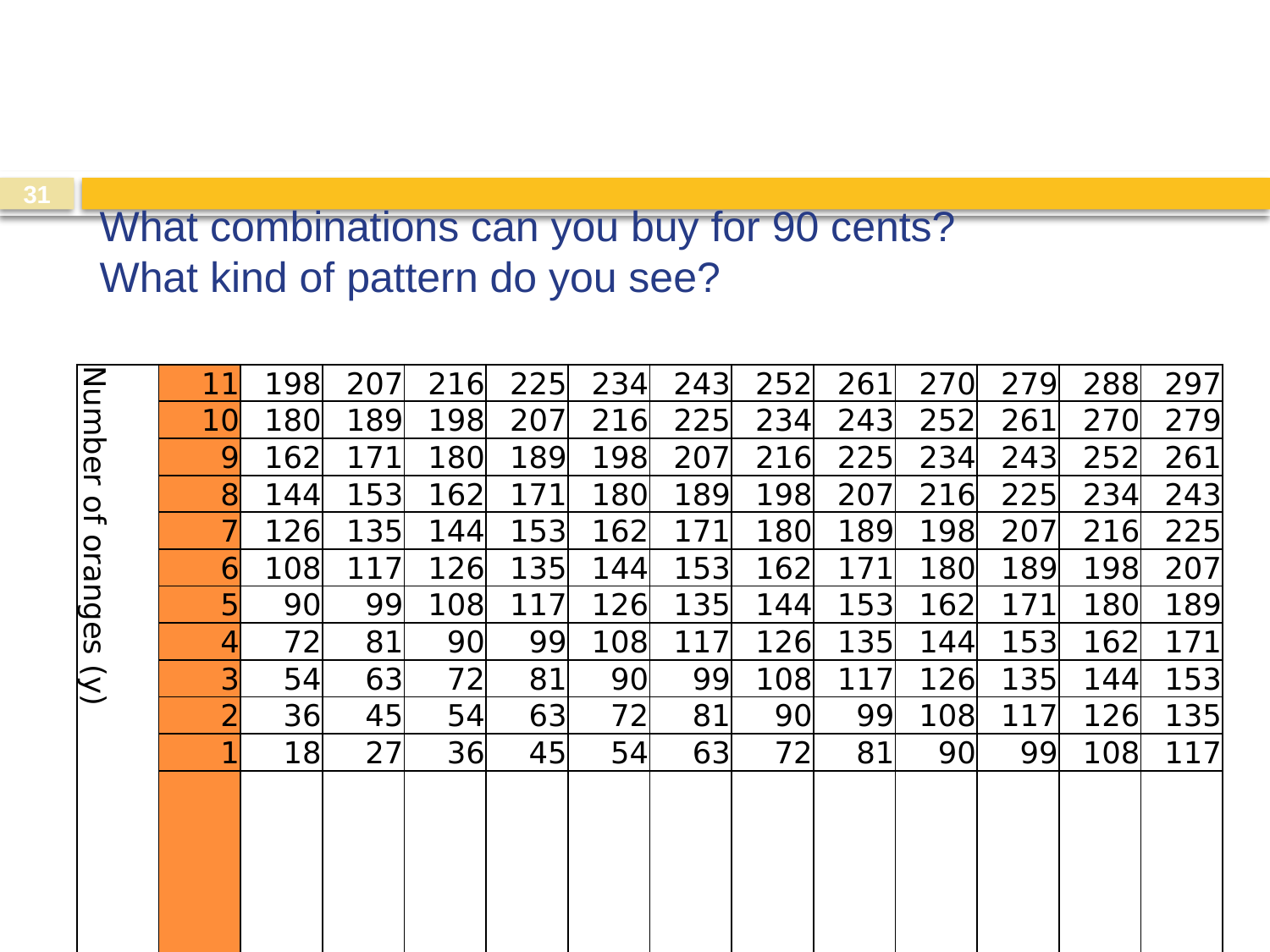

# What combinations can you buy for 90 cents? What kind of pattern do you see?
| Number of oranges (y) | 11 | 198 | 207 | 216 | 225 | 234 | 243 | 252 | 261 | 270 | 279 | 288 | 297 |
| --- | --- | --- | --- | --- | --- | --- | --- | --- | --- | --- | --- | --- | --- |
|  | 10 | 180 | 189 | 198 | 207 | 216 | 225 | 234 | 243 | 252 | 261 | 270 | 279 |
|  | 9 | 162 | 171 | 180 | 189 | 198 | 207 | 216 | 225 | 234 | 243 | 252 | 261 |
|  | 8 | 144 | 153 | 162 | 171 | 180 | 189 | 198 | 207 | 216 | 225 | 234 | 243 |
|  | 7 | 126 | 135 | 144 | 153 | 162 | 171 | 180 | 189 | 198 | 207 | 216 | 225 |
|  | 6 | 108 | 117 | 126 | 135 | 144 | 153 | 162 | 171 | 180 | 189 | 198 | 207 |
|  | 5 | 90 | 99 | 108 | 117 | 126 | 135 | 144 | 153 | 162 | 171 | 180 | 189 |
|  | 4 | 72 | 81 | 90 | 99 | 108 | 117 | 126 | 135 | 144 | 153 | 162 | 171 |
|  | 3 | 54 | 63 | 72 | 81 | 90 | 99 | 108 | 117 | 126 | 135 | 144 | 153 |
|  | 2 | 36 | 45 | 54 | 63 | 72 | 81 | 90 | 99 | 108 | 117 | 126 | 135 |
|  | 1 | 18 | 27 | 36 | 45 | 54 | 63 | 72 | 81 | 90 | 99 | 108 | 117 |
|  | 0 | 0 | 9 | 18 | 27 | 36 | 45 | 54 | 63 | 72 | 81 | 90 | 99 |
|  |  | 0 | 1 | 2 | 3 | 4 | 5 | 6 | 7 | 8 | 9 | 10 | 11 |
|  |  | Number of apples (x) |  |  |  |  |  |  |  |  |  |  |  |
31